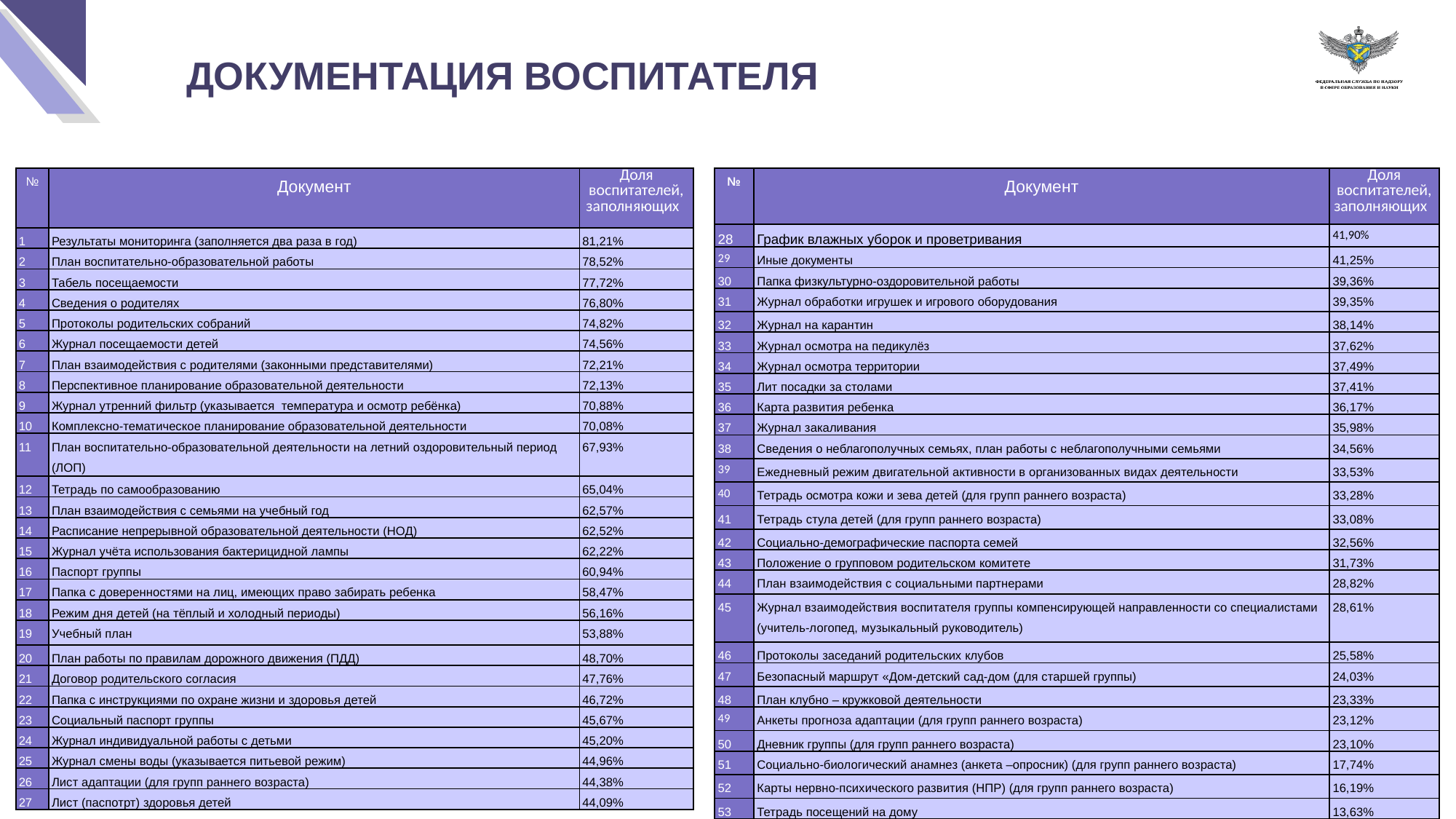

ДОКУМЕНТАЦИЯ ВОСПИТАТЕЛЯ
| № | Документ | Доля воспитателей, заполняющих |
| --- | --- | --- |
| 1 | Результаты мониторинга (заполняется два раза в год) | 81,21% |
| 2 | План воспитательно-образовательной работы | 78,52% |
| 3 | Табель посещаемости | 77,72% |
| 4 | Сведения о родителях | 76,80% |
| 5 | Протоколы родительских собраний | 74,82% |
| 6 | Журнал посещаемости детей | 74,56% |
| 7 | План взаимодействия с родителями (законными представителями) | 72,21% |
| 8 | Перспективное планирование образовательной деятельности | 72,13% |
| 9 | Журнал утренний фильтр (указывается температура и осмотр ребёнка) | 70,88% |
| 10 | Комплексно-тематическое планирование образовательной деятельности | 70,08% |
| 11 | План воспитательно-образовательной деятельности на летний оздоровительный период (ЛОП) | 67,93% |
| 12 | Тетрадь по самообразованию | 65,04% |
| 13 | План взаимодействия с семьями на учебный год | 62,57% |
| 14 | Расписание непрерывной образовательной деятельности (НОД) | 62,52% |
| 15 | Журнал учёта использования бактерицидной лампы | 62,22% |
| 16 | Паспорт группы | 60,94% |
| 17 | Папка с доверенностями на лиц, имеющих право забирать ребенка | 58,47% |
| 18 | Режим дня детей (на тёплый и холодный периоды) | 56,16% |
| 19 | Учебный план | 53,88% |
| 20 | План работы по правилам дорожного движения (ПДД) | 48,70% |
| 21 | Договор родительского согласия | 47,76% |
| 22 | Папка с инструкциями по охране жизни и здоровья детей | 46,72% |
| 23 | Социальный паспорт группы | 45,67% |
| 24 | Журнал индивидуальной работы с детьми | 45,20% |
| 25 | Журнал смены воды (указывается питьевой режим) | 44,96% |
| 26 | Лист адаптации (для групп раннего возраста) | 44,38% |
| 27 | Лист (паспотрт) здоровья детей | 44,09% |
| № | Документ | Доля воспитателей, заполняющих |
| --- | --- | --- |
| 28 | График влажных уборок и проветривания | 41,90% |
| 29 | Иные документы | 41,25% |
| 30 | Папка физкультурно-оздоровительной работы | 39,36% |
| 31 | Журнал обработки игрушек и игрового оборудования | 39,35% |
| 32 | Журнал на карантин | 38,14% |
| 33 | Журнал осмотра на педикулёз | 37,62% |
| 34 | Журнал осмотра территории | 37,49% |
| 35 | Лит посадки за столами | 37,41% |
| 36 | Карта развития ребенка | 36,17% |
| 37 | Журнал закаливания | 35,98% |
| 38 | Сведения о неблагополучных семьях, план работы с неблагополучными семьями | 34,56% |
| 39 | Ежедневный режим двигательной активности в организованных видах деятельности | 33,53% |
| 40 | Тетрадь осмотра кожи и зева детей (для групп раннего возраста) | 33,28% |
| 41 | Тетрадь стула детей (для групп раннего возраста) | 33,08% |
| 42 | Социально-демографические паспорта семей | 32,56% |
| 43 | Положение о групповом родительском комитете | 31,73% |
| 44 | План взаимодействия с социальными партнерами | 28,82% |
| 45 | Журнал взаимодействия воспитателя группы компенсирующей направленности со специалистами (учитель-логопед, музыкальный руководитель) | 28,61% |
| 46 | Протоколы заседаний родительских клубов | 25,58% |
| 47 | Безопасный маршрут «Дом-детский сад-дом (для старшей группы) | 24,03% |
| 48 | План клубно – кружковой деятельности | 23,33% |
| 49 | Анкеты прогноза адаптации (для групп раннего возраста) | 23,12% |
| 50 | Дневник группы (для групп раннего возраста) | 23,10% |
| 51 | Социально-биологический анамнез (анкета –опросник) (для групп раннего возраста) | 17,74% |
| 52 | Карты нервно-психического развития (НПР) (для групп раннего возраста) | 16,19% |
| 53 | Тетрадь посещений на дому | 13,63% |